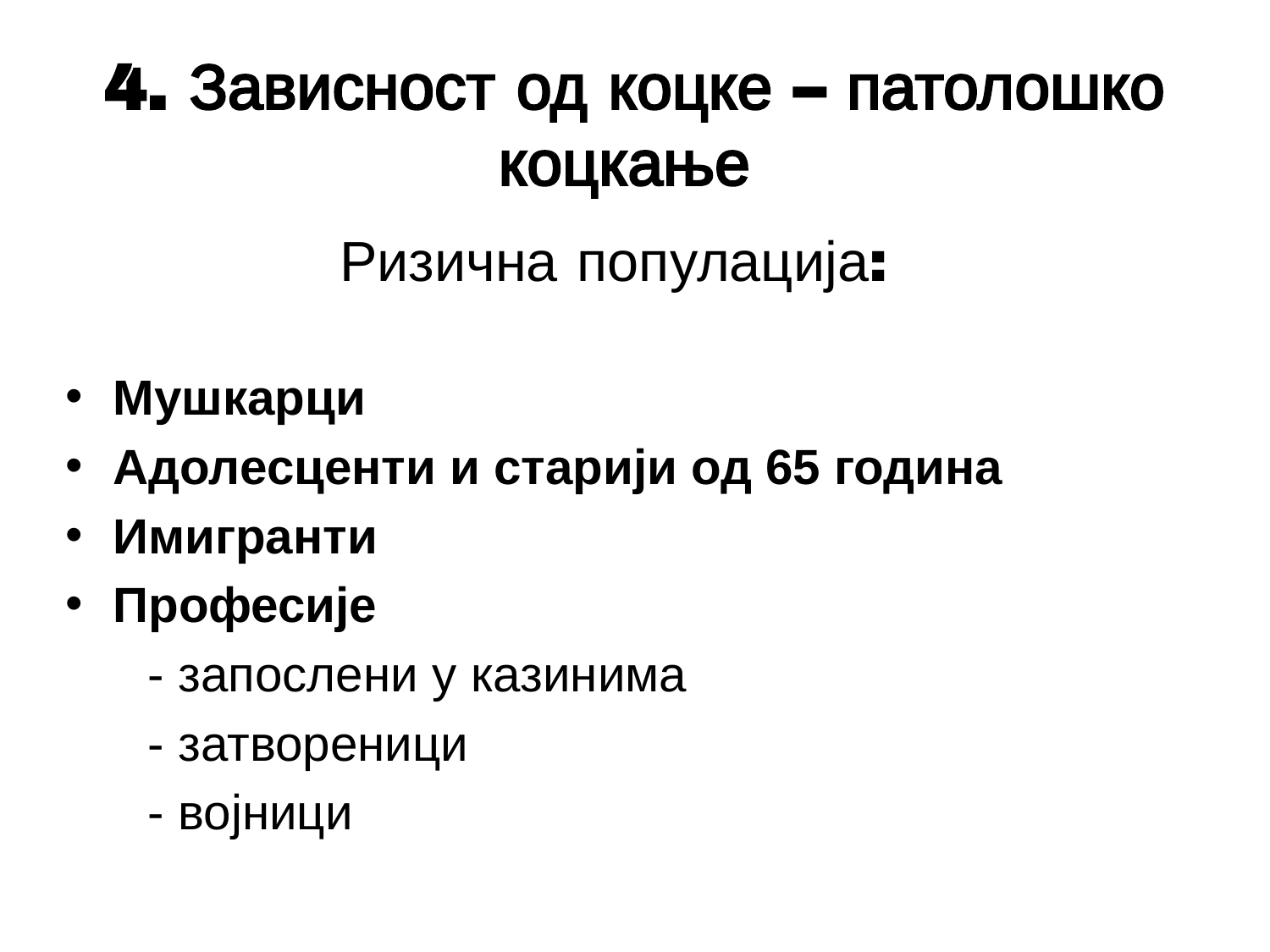

4. Зависност од коцке – патолошко коцкање
# Ризична популација:
Мушкарци
Адолесценти и старији од 65 година
Имигранти
Професије
      - запослени у казинима
      - затвореници
      - војници